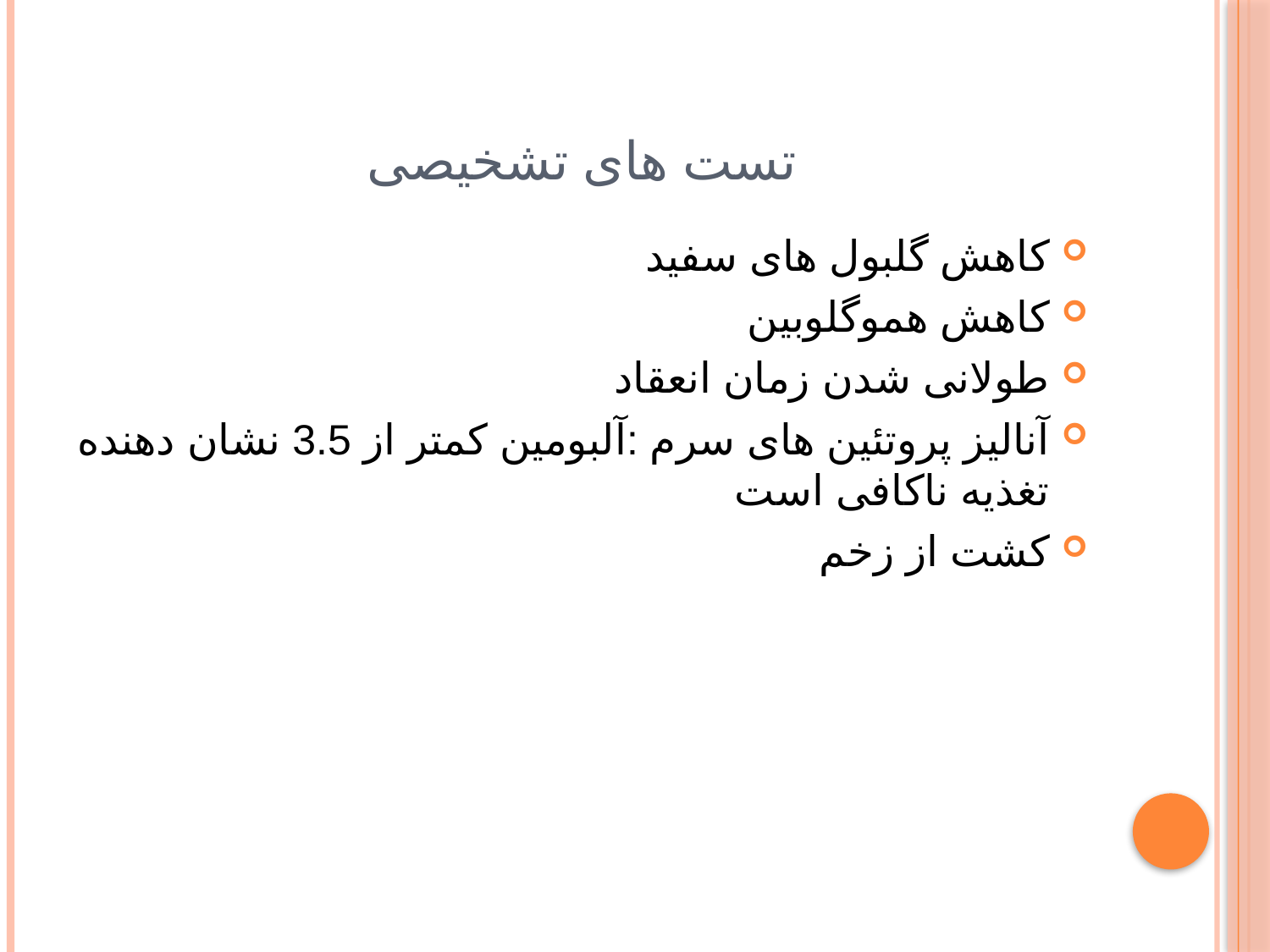

# تست های تشخیصی
کاهش گلبول های سفید
کاهش هموگلوبین
طولانی شدن زمان انعقاد
آنالیز پروتئین های سرم :آلبومین کمتر از 3.5 نشان دهنده تغذیه ناکافی است
کشت از زخم